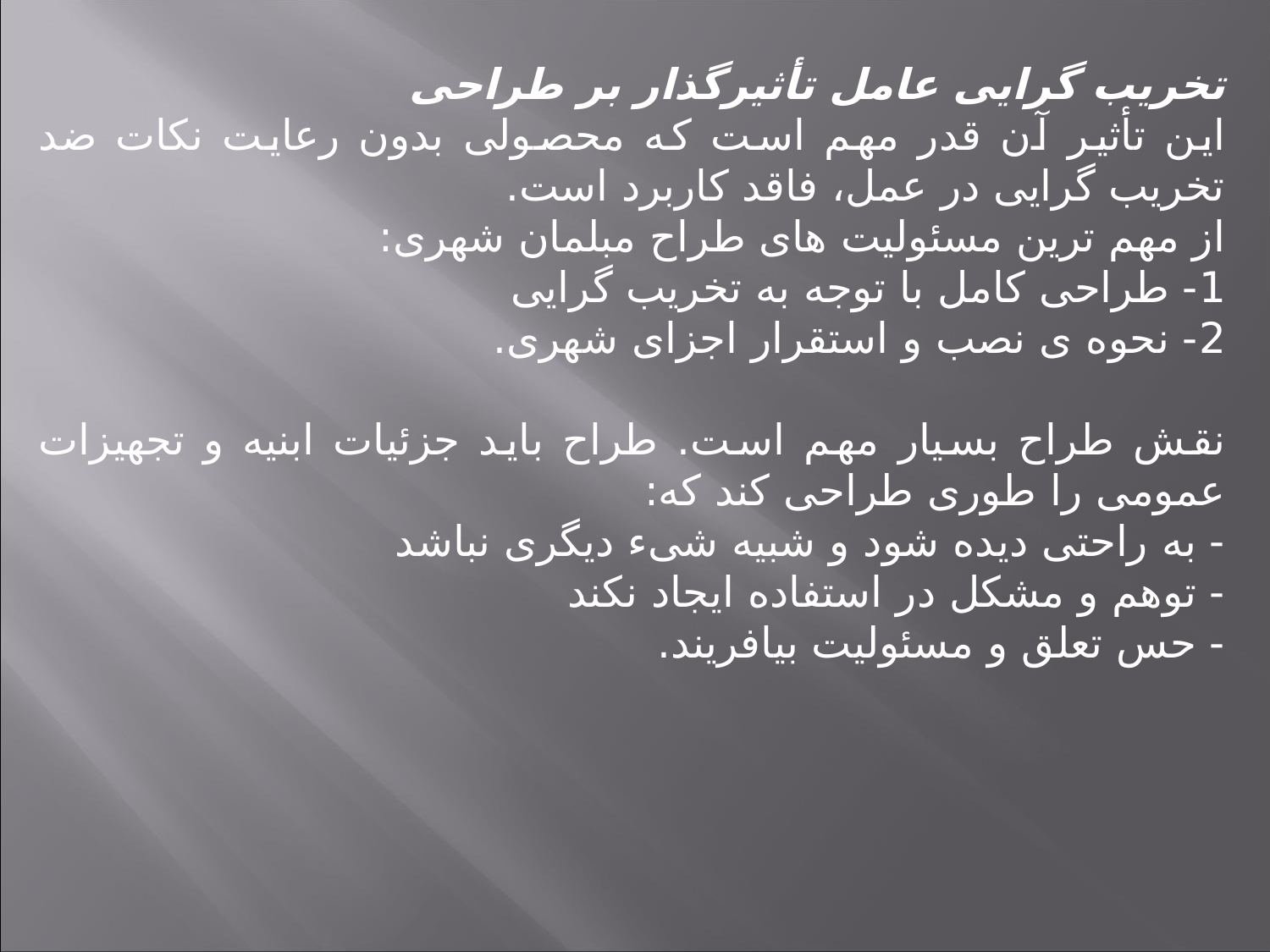

تخریب گرایی عامل تأثیرگذار بر طراحی
این تأثیر آن قدر مهم است که محصولی بدون رعایت نکات ضد تخریب گرایی در عمل، فاقد کاربرد است.
از مهم ترین مسئولیت های طراح مبلمان شهری:
1- طراحی کامل با توجه به تخریب گرایی
2- نحوه ی نصب و استقرار اجزای شهری.

نقش طراح بسیار مهم است. طراح باید جزئیات ابنیه و تجهیزات عمومی را طوری طراحی کند که:
- به راحتی دیده شود و شبیه شیء دیگری نباشد
- توهم و مشکل در استفاده ایجاد نکند
- حس تعلق و مسئولیت بیافریند.